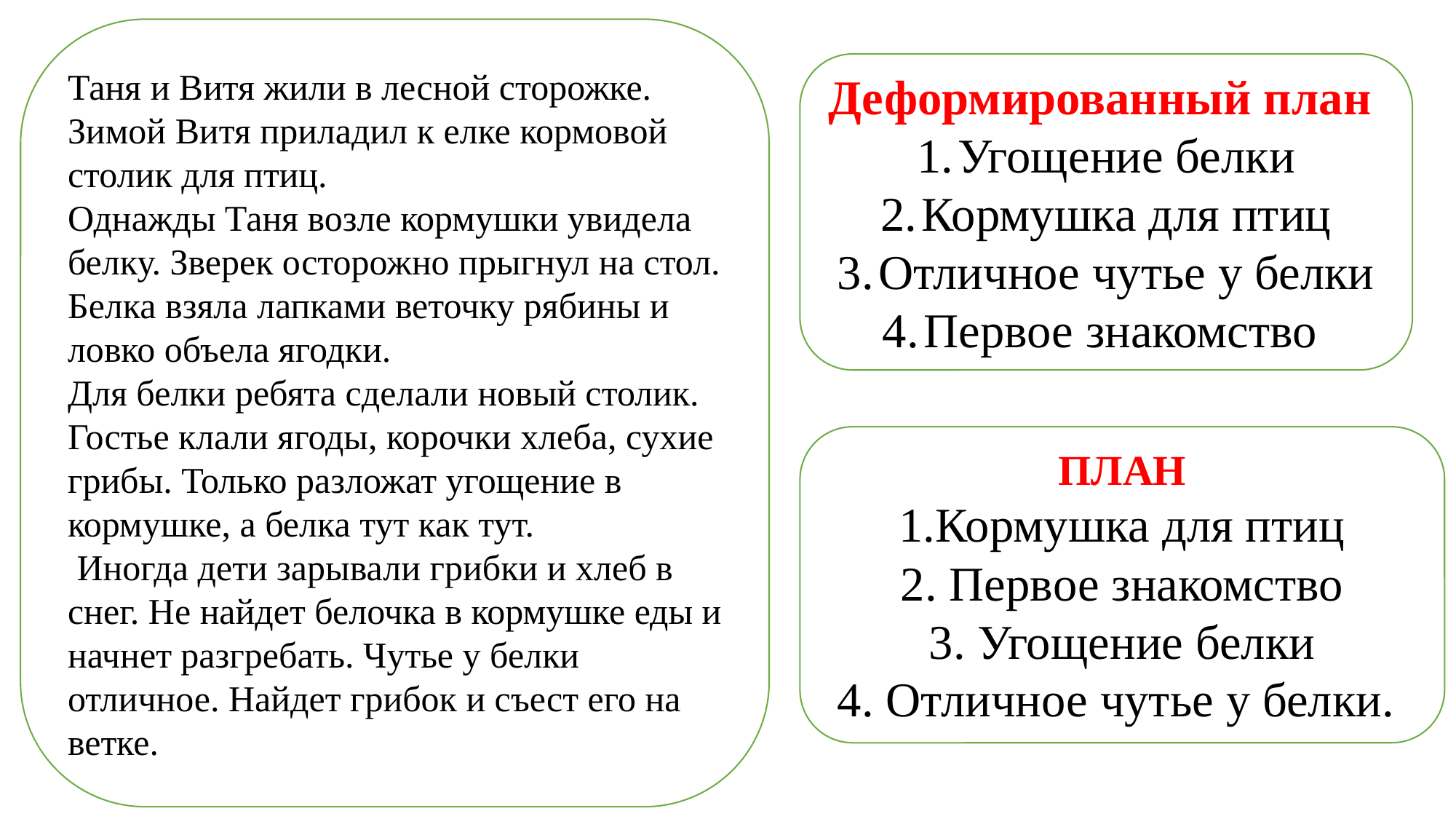

Таня и Витя жили в лесной сторожке. Зимой Витя приладил к елке кормовой столик для птиц.
Однажды Таня возле кормушки увидела белку. Зверек осторожно прыгнул на стол. Белка взяла лапками веточку рябины и ловко объела ягодки.
Для белки ребята сделали новый столик. Гостье клали ягоды, корочки хлеба, сухие грибы. Только разложат угощение в кормушке, а белка тут как тут.
 Иногда дети зарывали грибки и хлеб в снег. Не найдет белочка в кормушке еды и начнет разгребать. Чутье у белки отличное. Найдет грибок и съест его на ветке.
Деформированный план
Угощение белки
Кормушка для птиц
Отличное чутье у белки
Первое знакомство
ПЛАН
1.Кормушка для птиц
2. Первое знакомство
3. Угощение белки
4. Отличное чутье у белки.